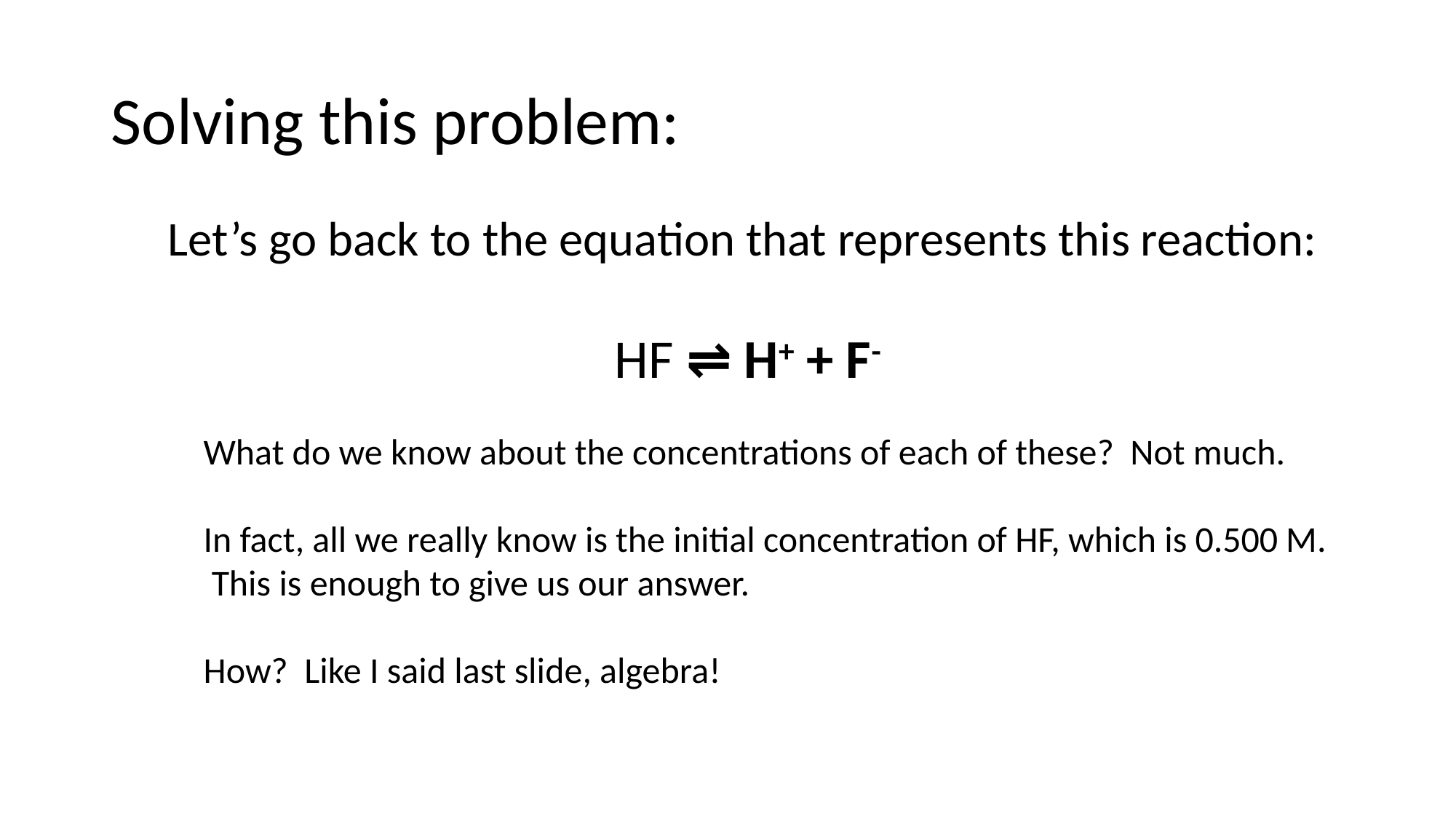

# Solving this problem:
Let’s go back to the equation that represents this reaction:

HF ⇌ H+ + F-

What do we know about the concentrations of each of these?  Not much.

In fact, all we really know is the initial concentration of HF, which is 0.500 M.  This is enough to give us our answer.

How?  Like I said last slide, algebra!